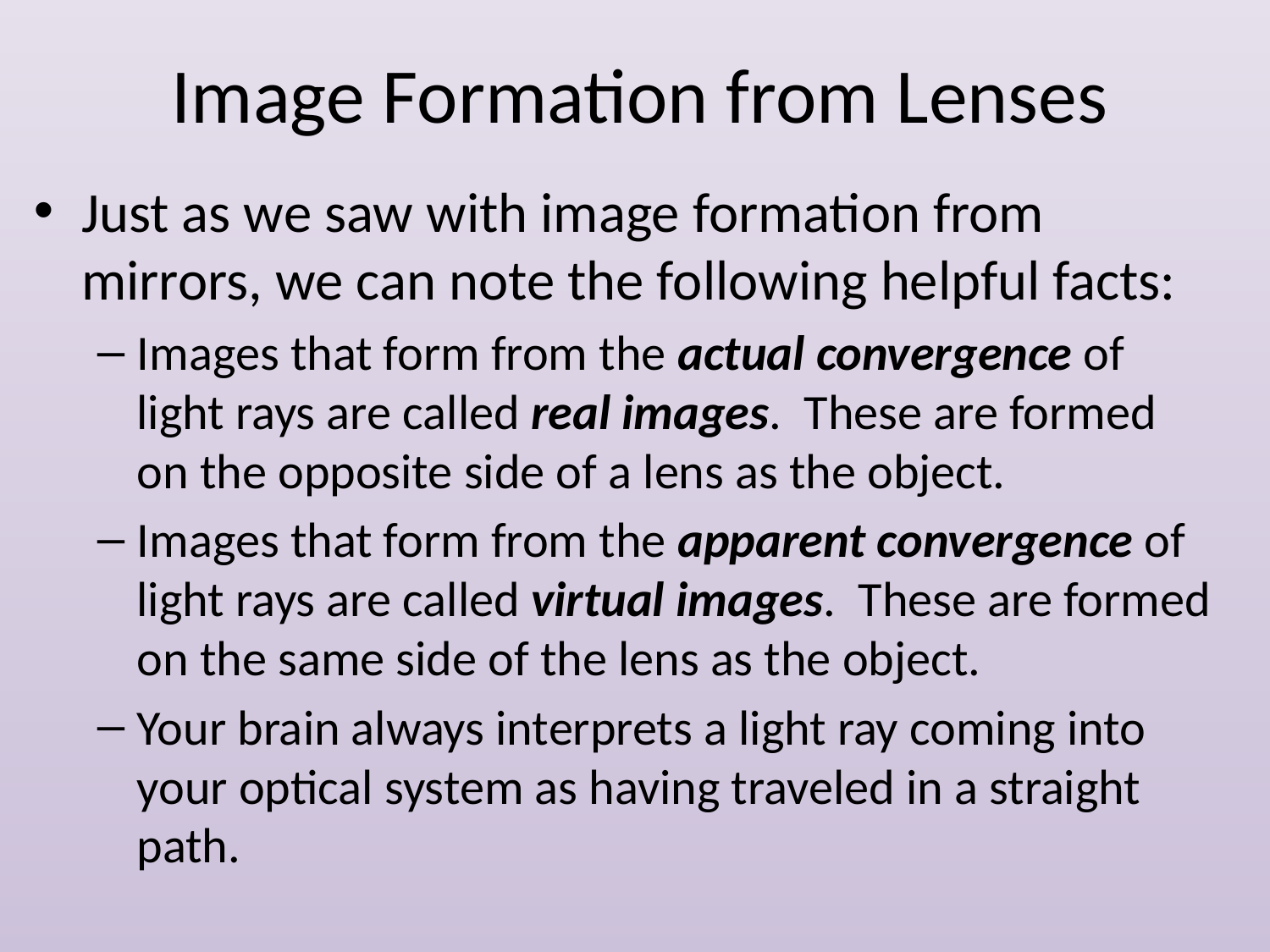

# Image Formation from Lenses
Just as we saw with image formation from mirrors, we can note the following helpful facts:
Images that form from the actual convergence of light rays are called real images.  These are formed on the opposite side of a lens as the object.
Images that form from the apparent convergence of light rays are called virtual images.  These are formed on the same side of the lens as the object.
Your brain always interprets a light ray coming into your optical system as having traveled in a straight path.